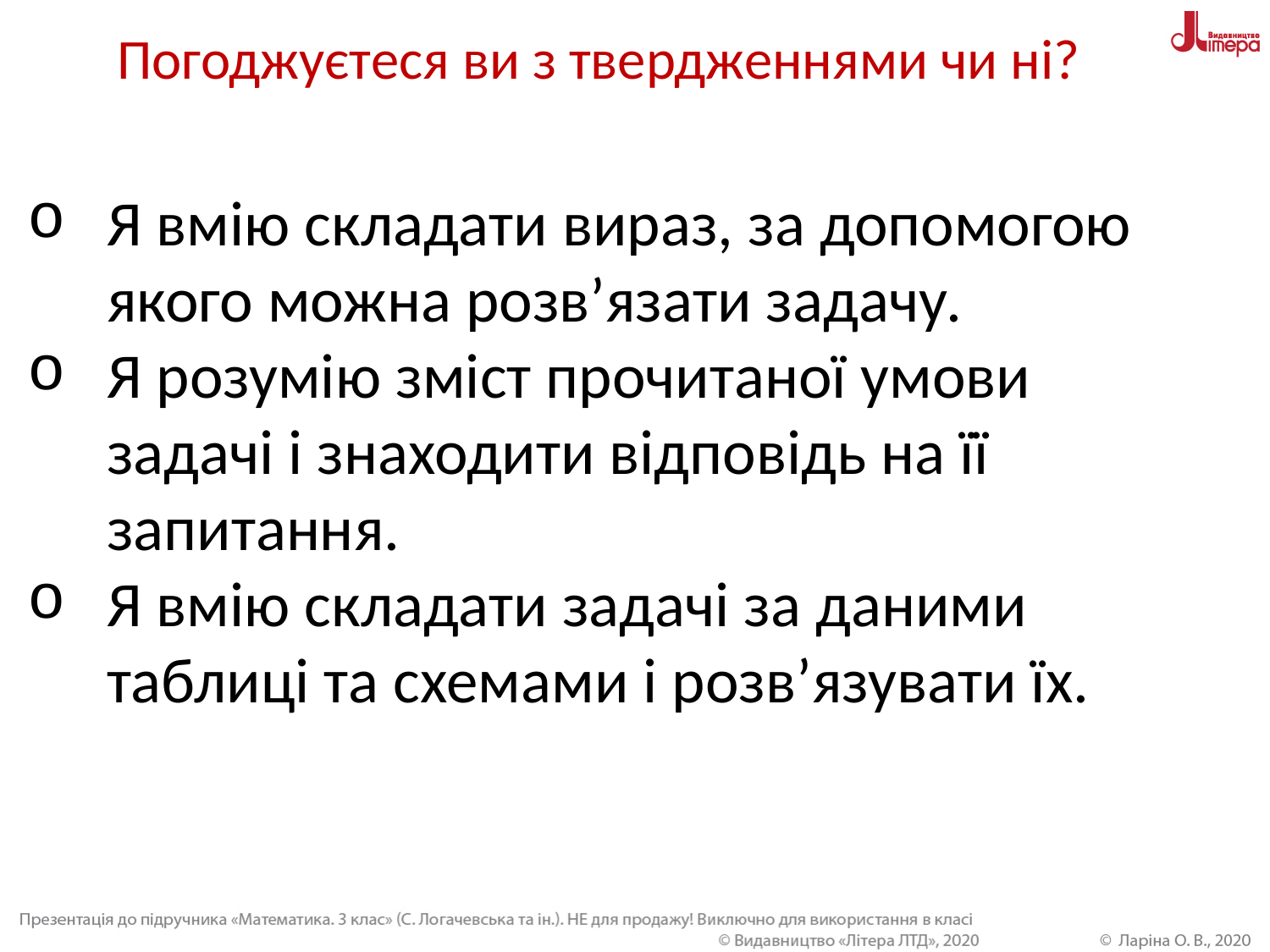

Погоджуєтеся ви з твердженнями чи ні?
Я вмію складати вираз, за допомогою якого можна розв’язати задачу.
Я розумію зміст прочитаної умови задачі і знаходити відповідь на її запитання.
Я вмію складати задачі за даними таблиці та схемами і розв’язувати їх.